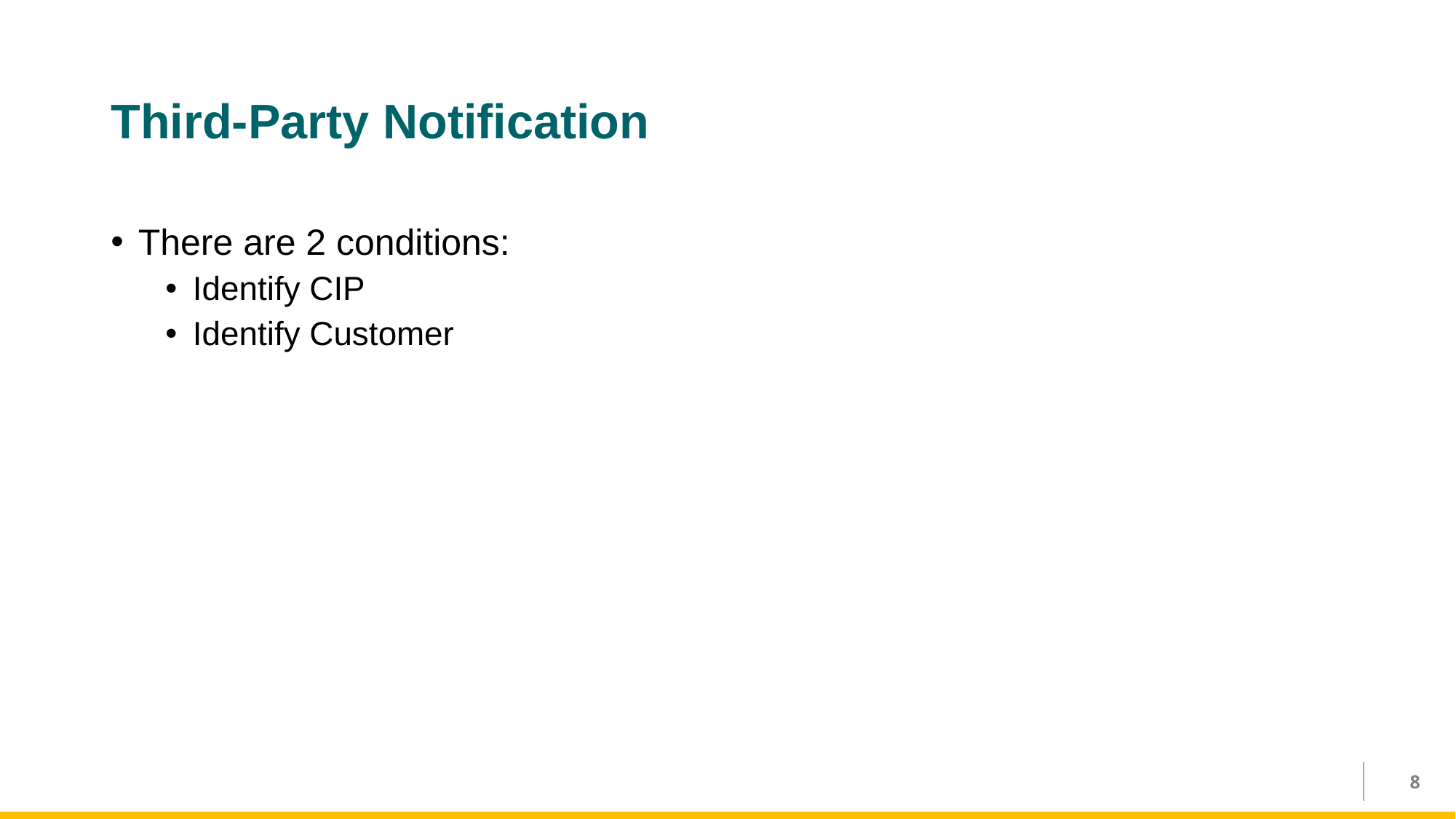

# Third-Party Notification
There are 2 conditions:
Identify CIP
Identify Customer